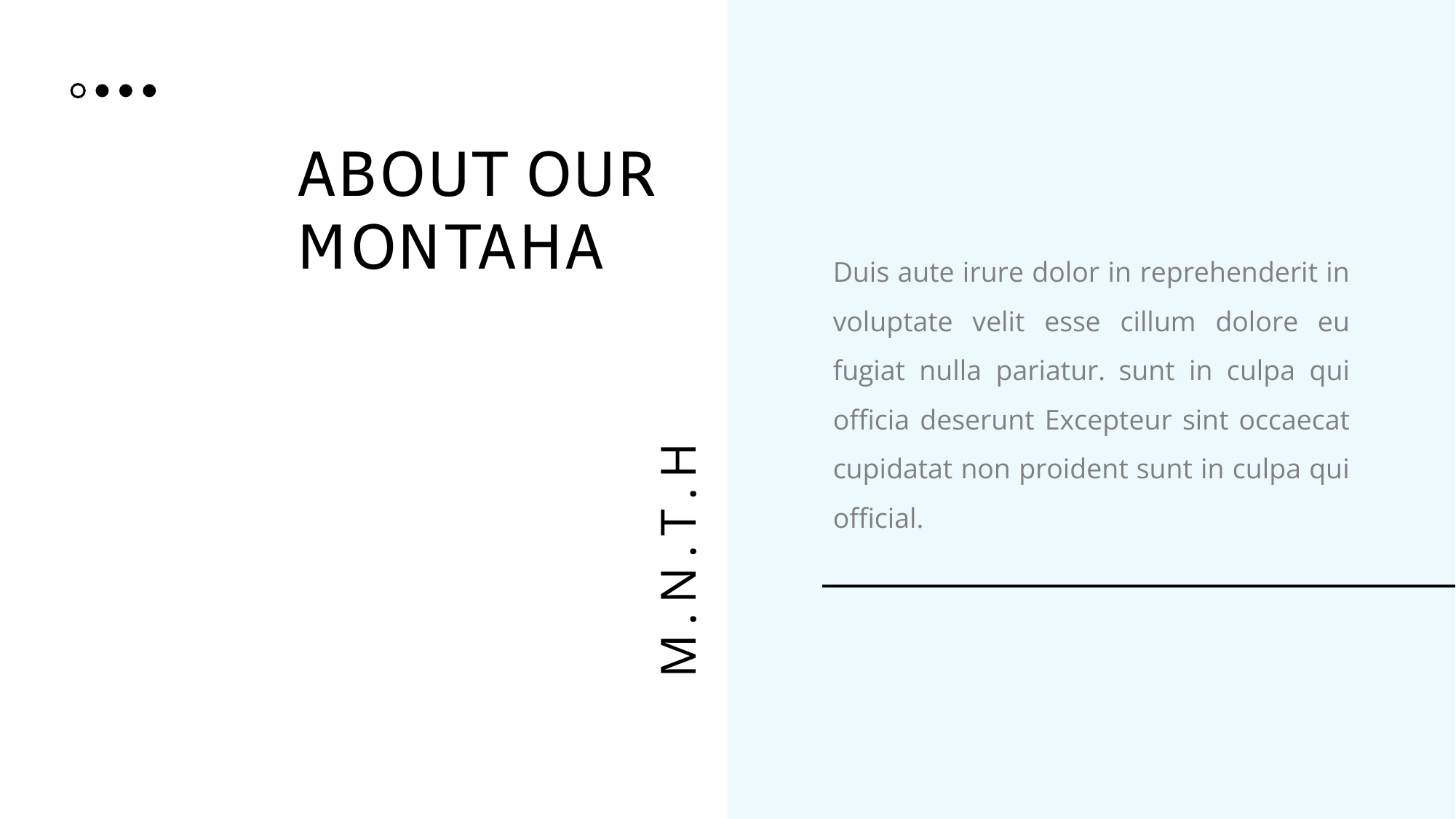

ABOUT OUR MONTAHA

Duis aute irure dolor in reprehenderit in voluptate velit esse cillum dolore eu fugiat nulla pariatur. sunt in culpa qui officia deserunt Excepteur sint occaecat cupidatat non proident sunt in culpa qui official.

M.N.T.H